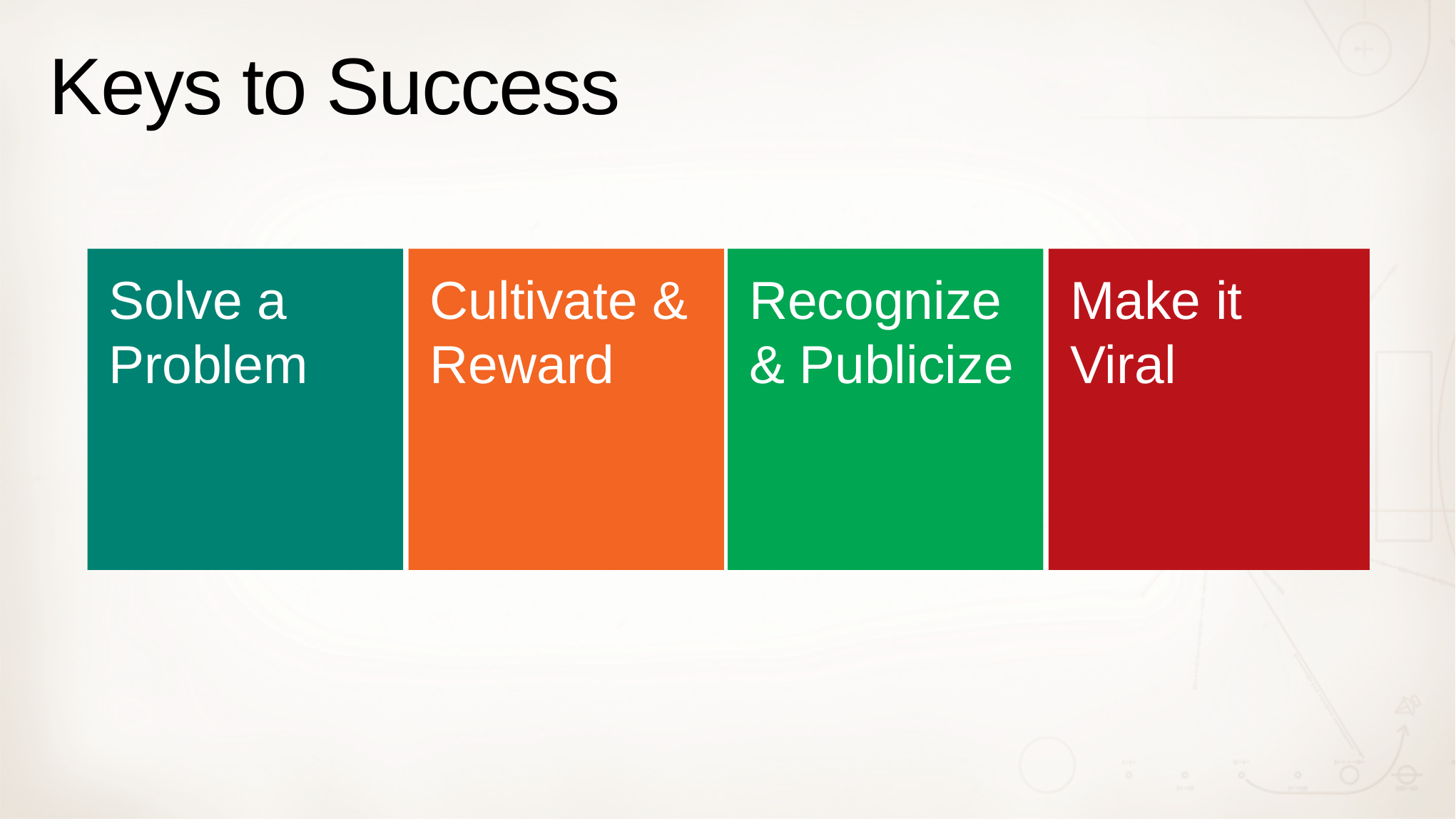

# Keys to Success
Solve a Problem
Cultivate & Reward
Recognize & Publicize
Make it Viral